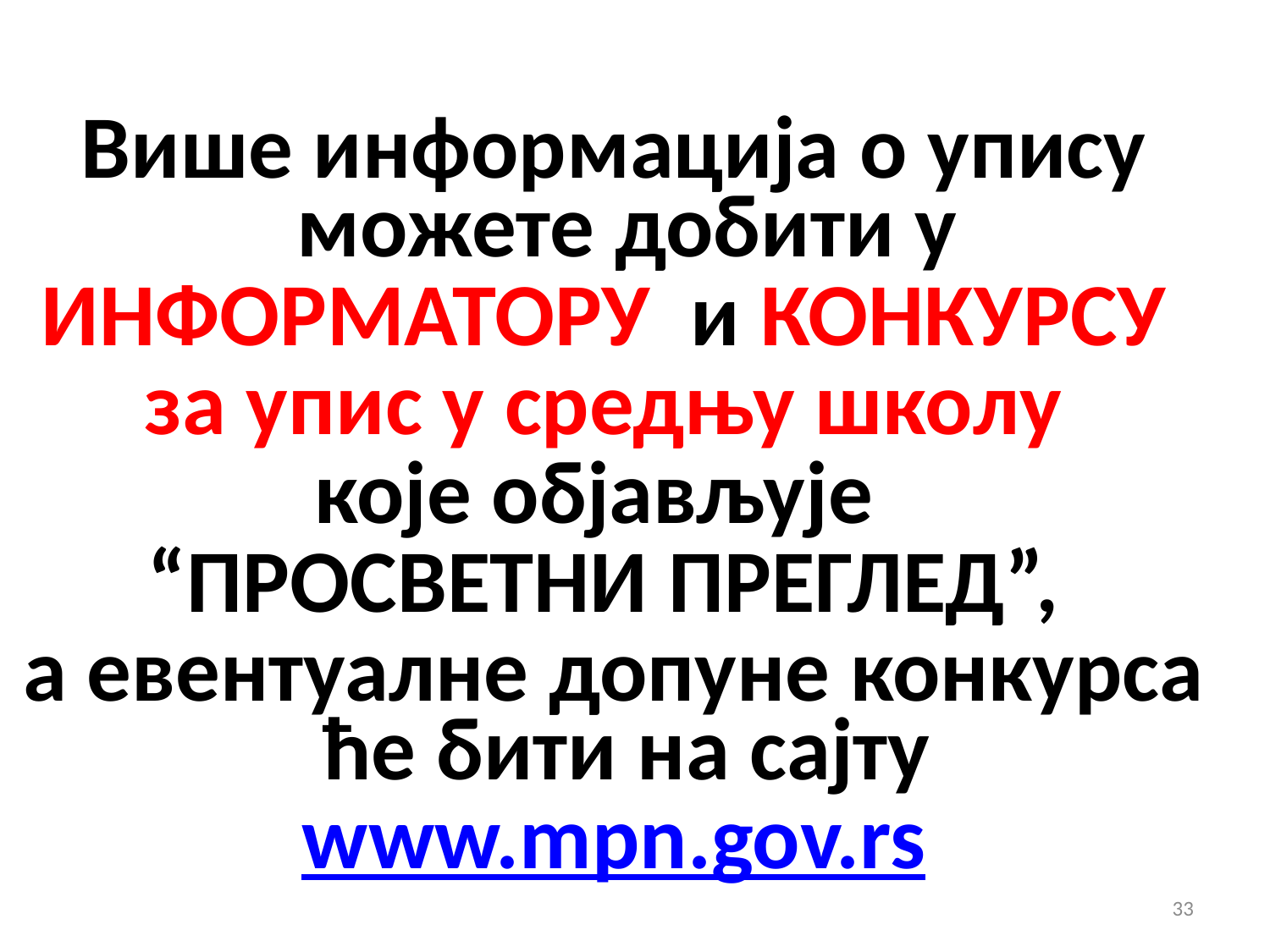

Више информација о упису можете добити у
ИНФОРМАТОРУ  и КОНКУРСУ
за упис у средњу школу
које објављује
“ПРОСВЕТНИ ПРЕГЛЕД”,
а евентуалне допуне конкурса ће бити на сајту
www.mpn.gov.rs
33